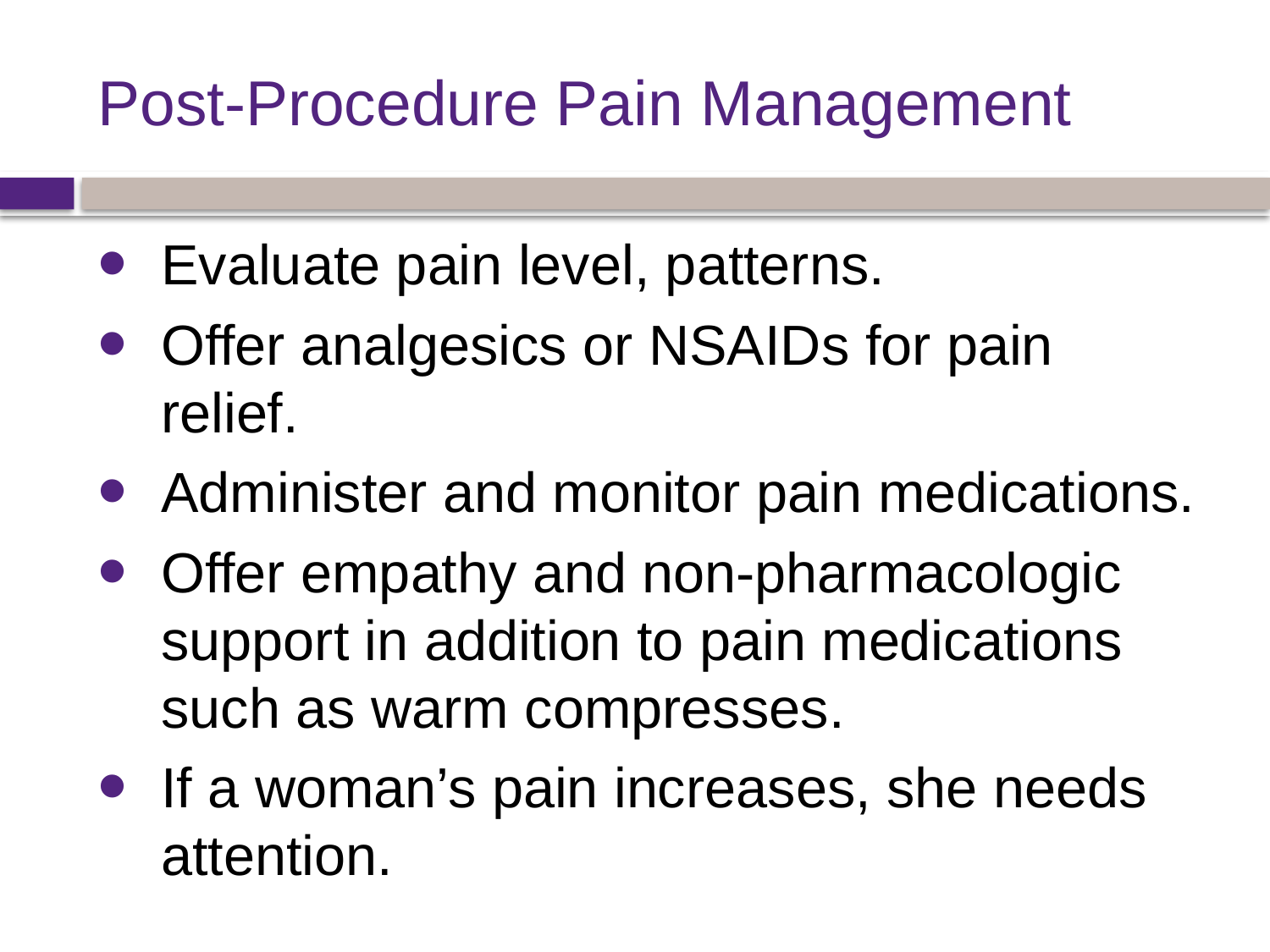

# Post-Procedure Pain Management
Evaluate pain level, patterns.
Offer analgesics or NSAIDs for pain relief.
Administer and monitor pain medications.
Offer empathy and non-pharmacologic support in addition to pain medications such as warm compresses.
If a woman’s pain increases, she needs attention.